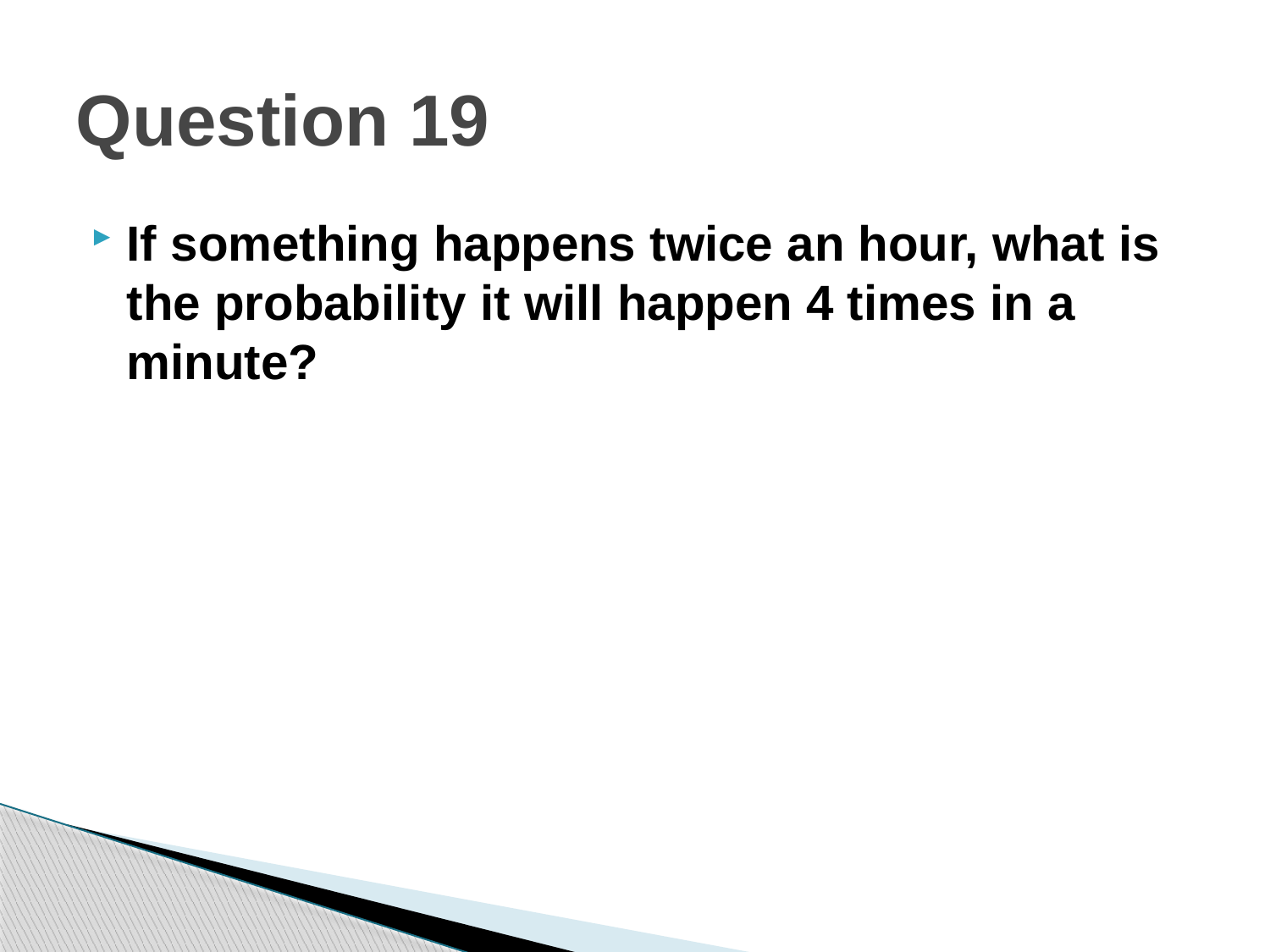

# Question 19
If something happens twice an hour, what is the probability it will happen 4 times in a minute?